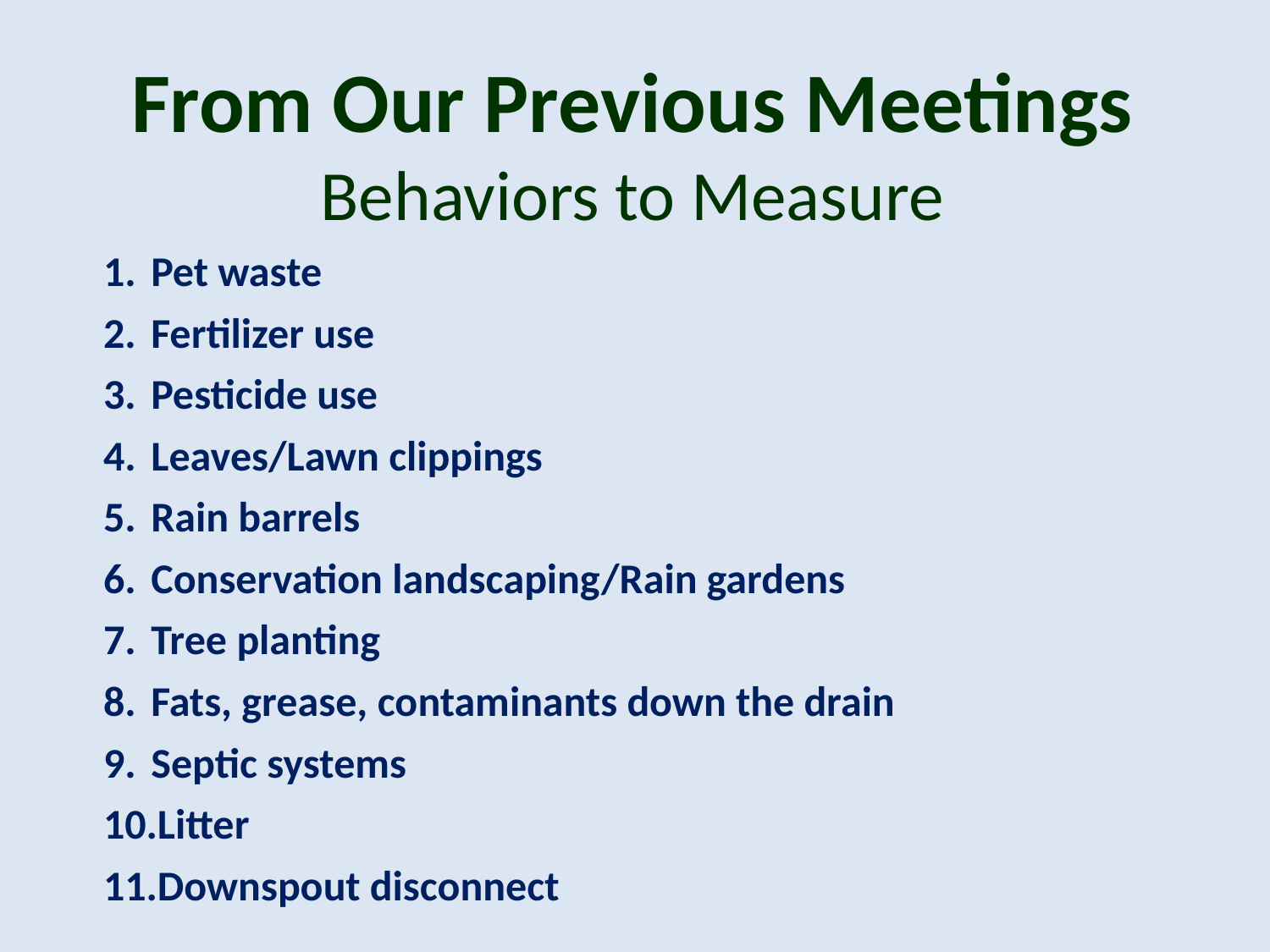

From Our Previous Meetings
Behaviors to Measure

Pet waste
Fertilizer use
Pesticide use
Leaves/Lawn clippings
Rain barrels
Conservation landscaping/Rain gardens
Tree planting
Fats, grease, contaminants down the drain
Septic systems
Litter
Downspout disconnect